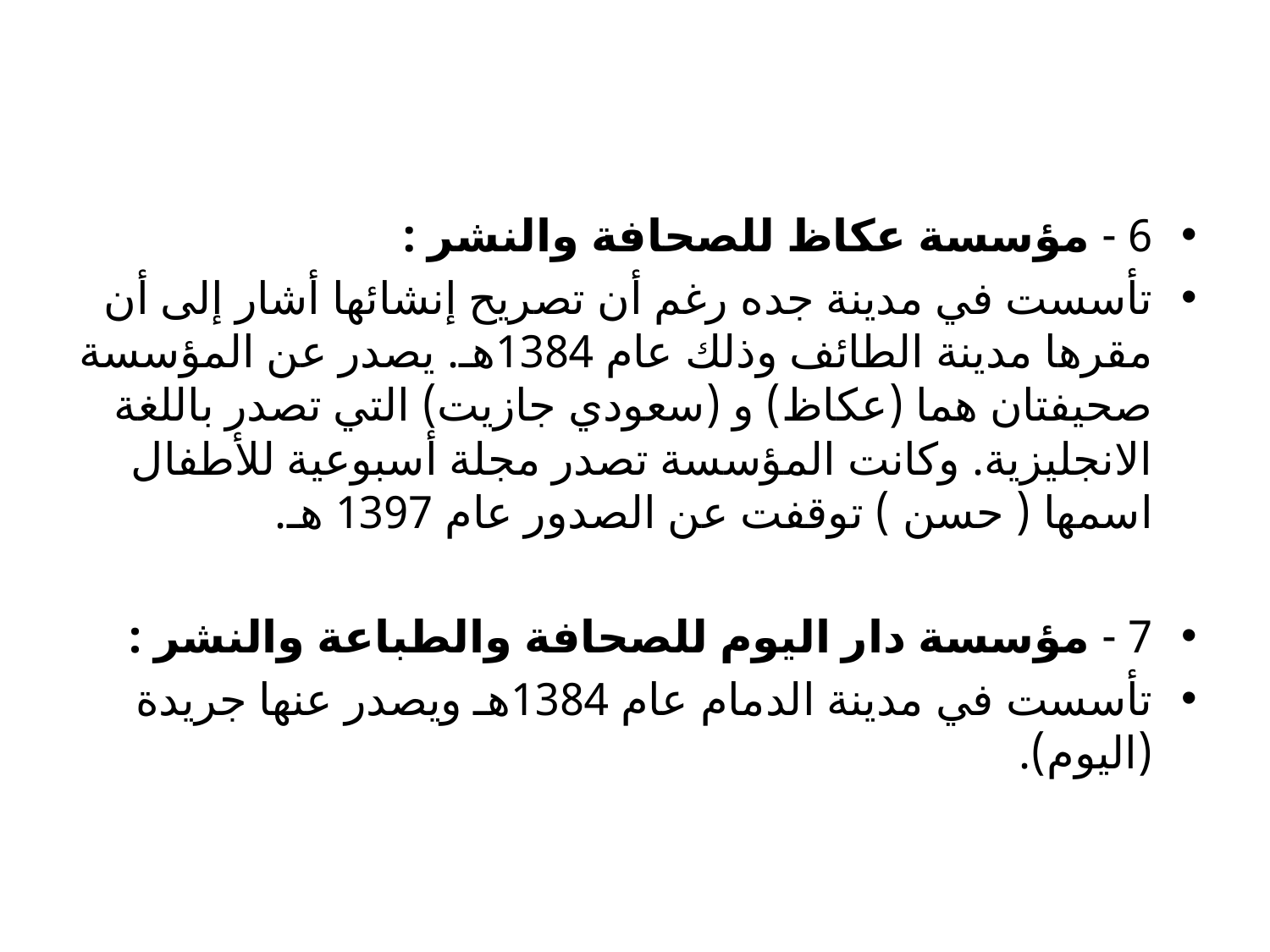

#
6 - مؤسسة عكاظ للصحافة والنشر :
تأسست في مدينة جده رغم أن تصريح إنشائها أشار إلى أن مقرها مدينة الطائف وذلك عام 1384هـ. يصدر عن المؤسسة صحيفتان هما (عكاظ) و (سعودي جازيت) التي تصدر باللغة الانجليزية. وكانت المؤسسة تصدر مجلة أسبوعية للأطفال اسمها ( حسن ) توقفت عن الصدور عام 1397 هـ.

7 - مؤسسة دار اليوم للصحافة والطباعة والنشر :
تأسست في مدينة الدمام عام 1384هـ ويصدر عنها جريدة (اليوم).